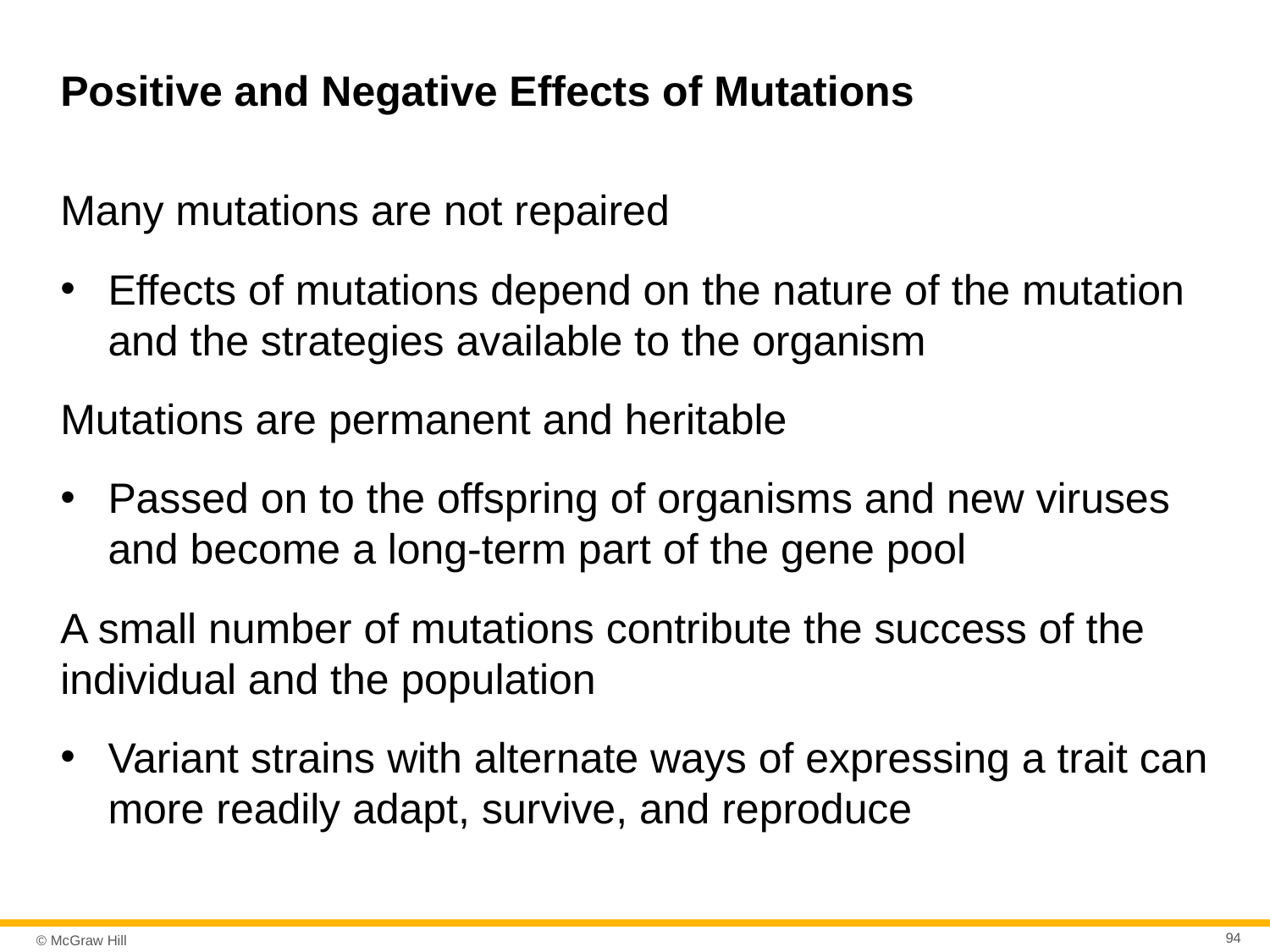

# Positive and Negative Effects of Mutations
Many mutations are not repaired
Effects of mutations depend on the nature of the mutation and the strategies available to the organism
Mutations are permanent and heritable
Passed on to the offspring of organisms and new viruses and become a long-term part of the gene pool
A small number of mutations contribute the success of the individual and the population
Variant strains with alternate ways of expressing a trait can more readily adapt, survive, and reproduce